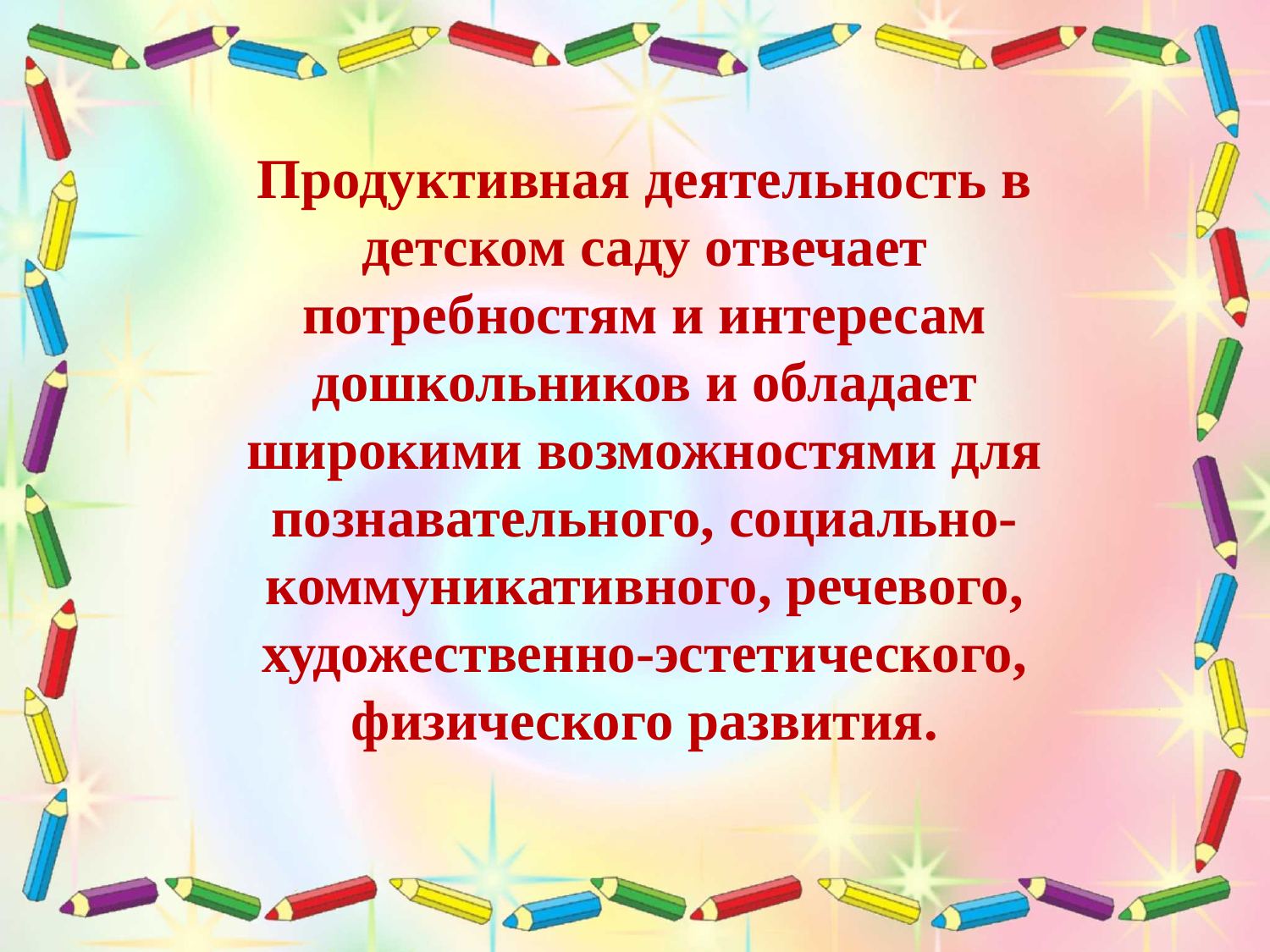

Продуктивная деятельность в детском саду отвечает потребностям и интересам дошкольников и обладает широкими возможностями для познавательного, социально-коммуникативного, речевого, художественно-эстетического, физического развития.